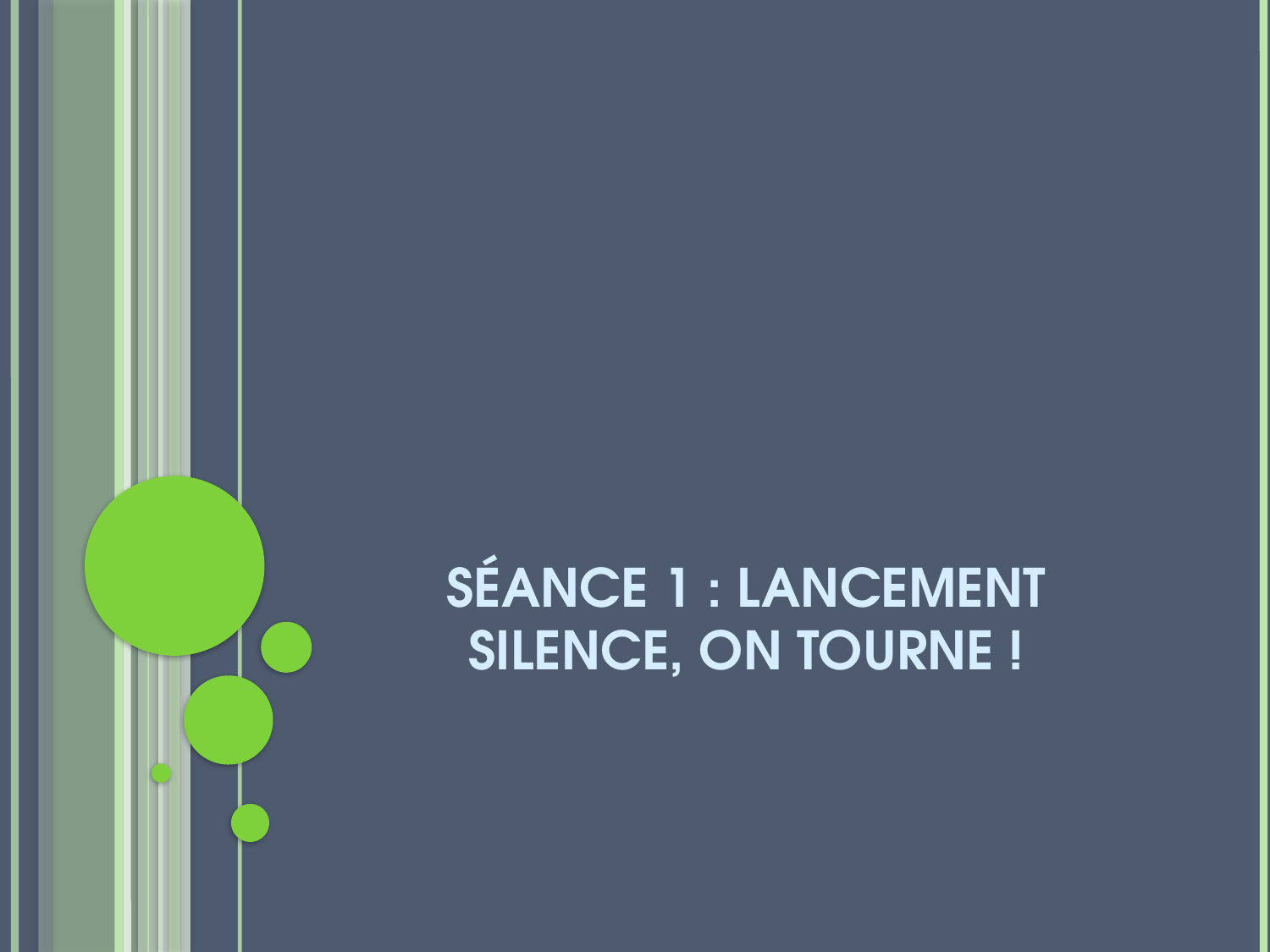

# Séance 1 : lancement silence, on tourne !